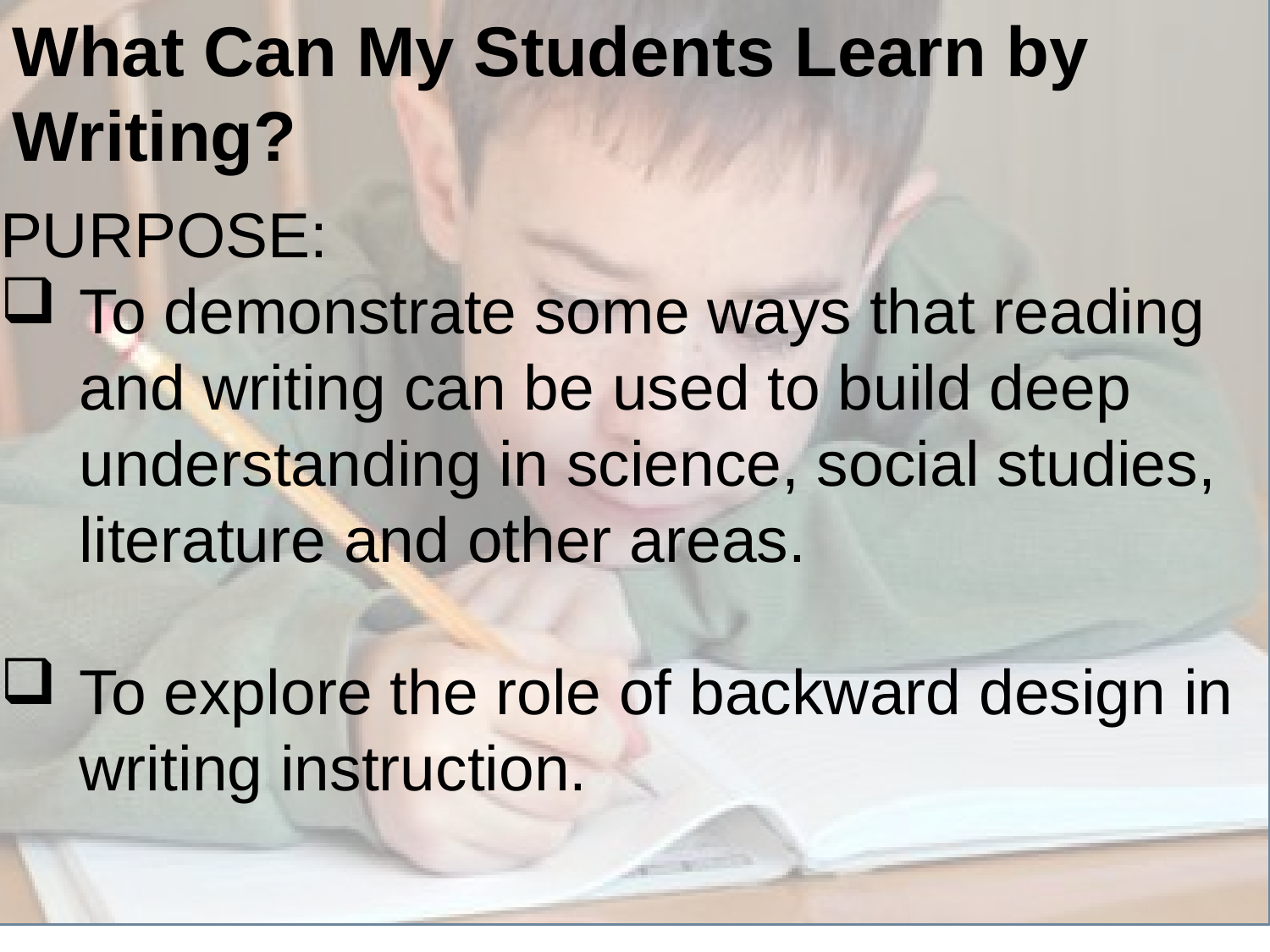

What Can My Students Learn by Writing?

PURPOSE:
To demonstrate some ways that reading and writing can be used to build deep understanding in science, social studies, literature and other areas.

To explore the role of backward design in writing instruction.